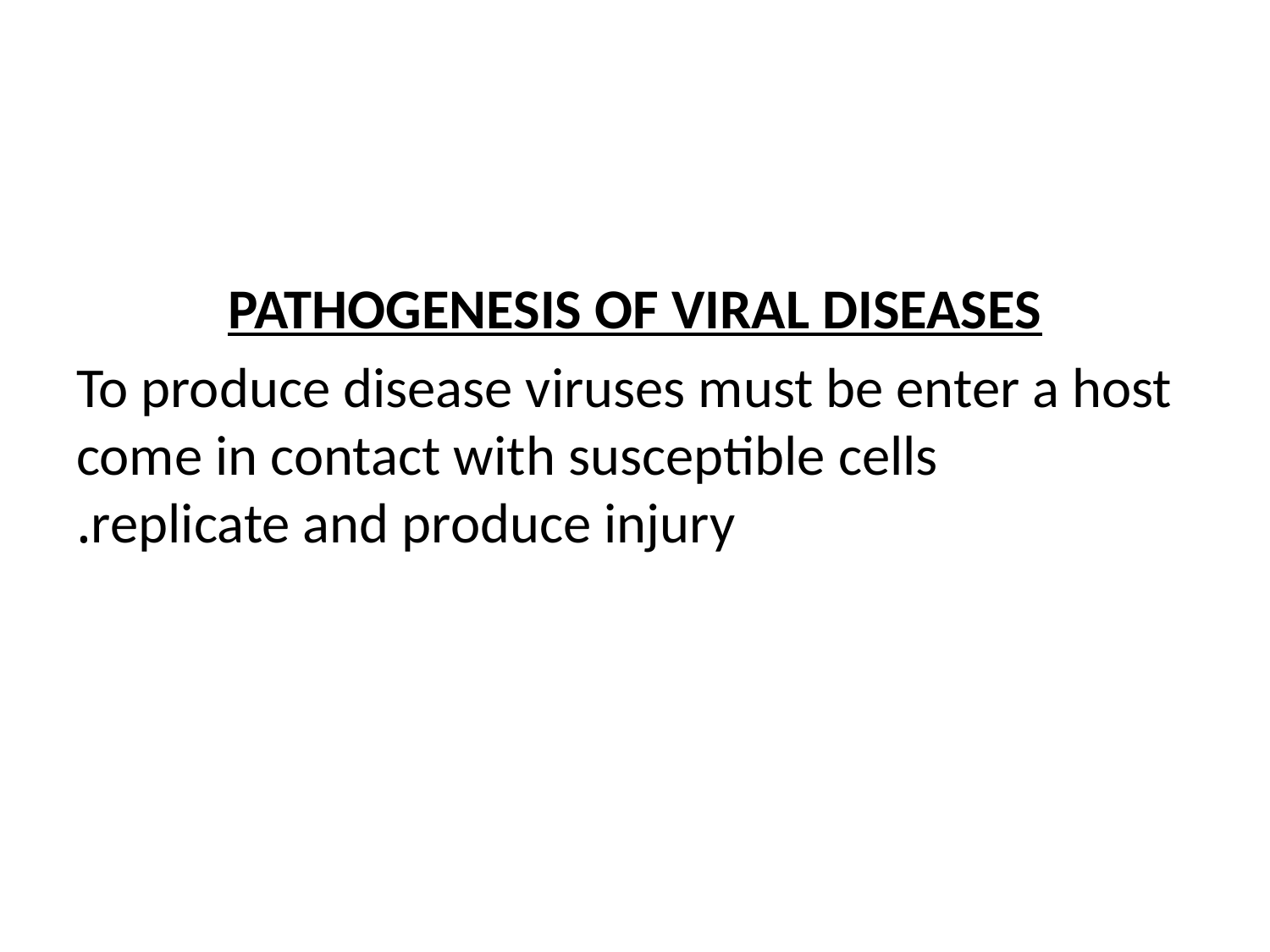

PATHOGENESIS OF VIRAL DISEASES
To produce disease viruses must be enter a host come in contact with susceptible cells replicate and produce injury.